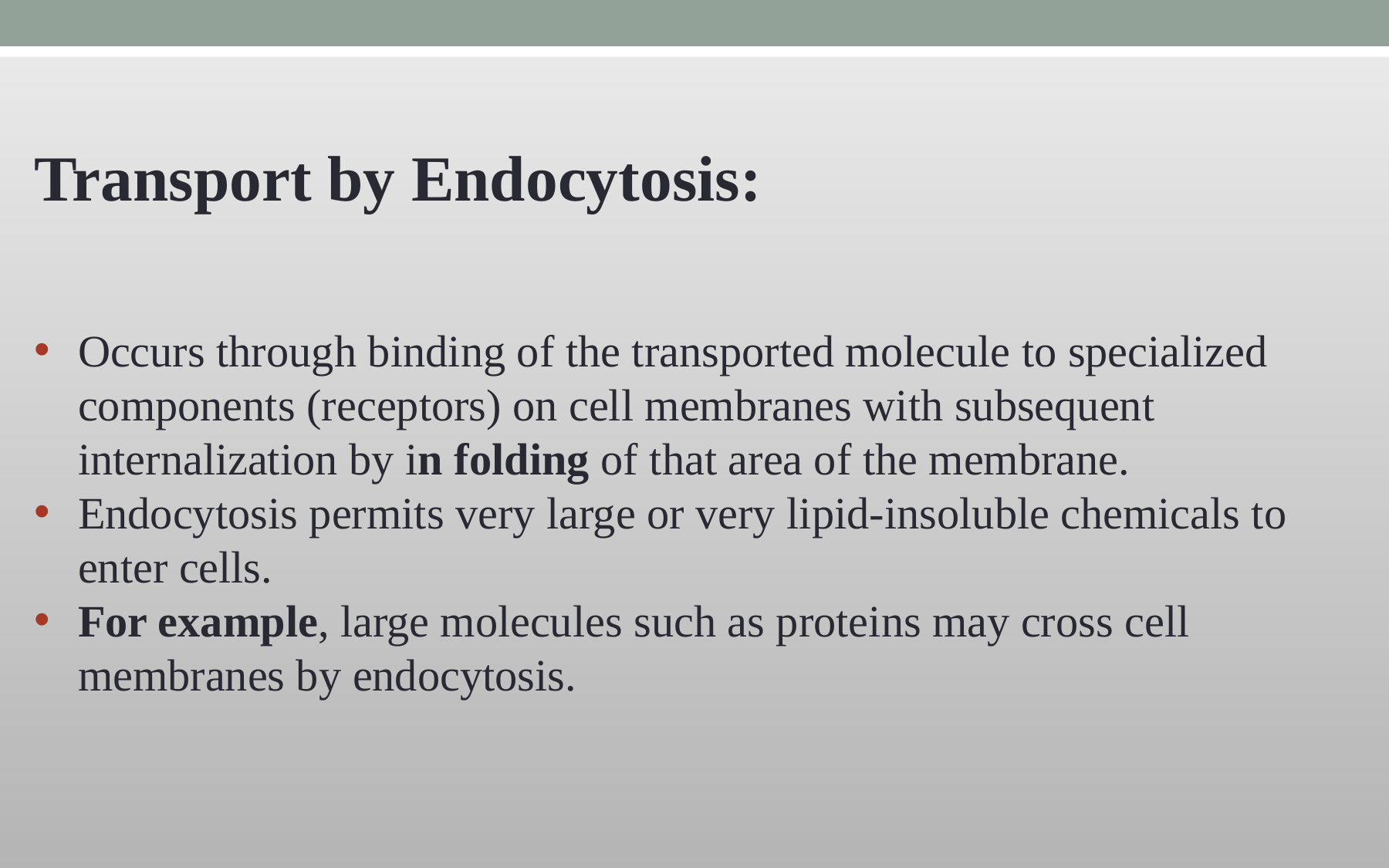

Transport by Endocytosis:

Occurs through binding of the transported molecule to specialized components (receptors) on cell membranes with subsequent internalization by in folding of that area of the membrane.
Endocytosis permits very large or very lipid-insoluble chemicals to enter cells.
For example, large molecules such as proteins may cross cell membranes by endocytosis.